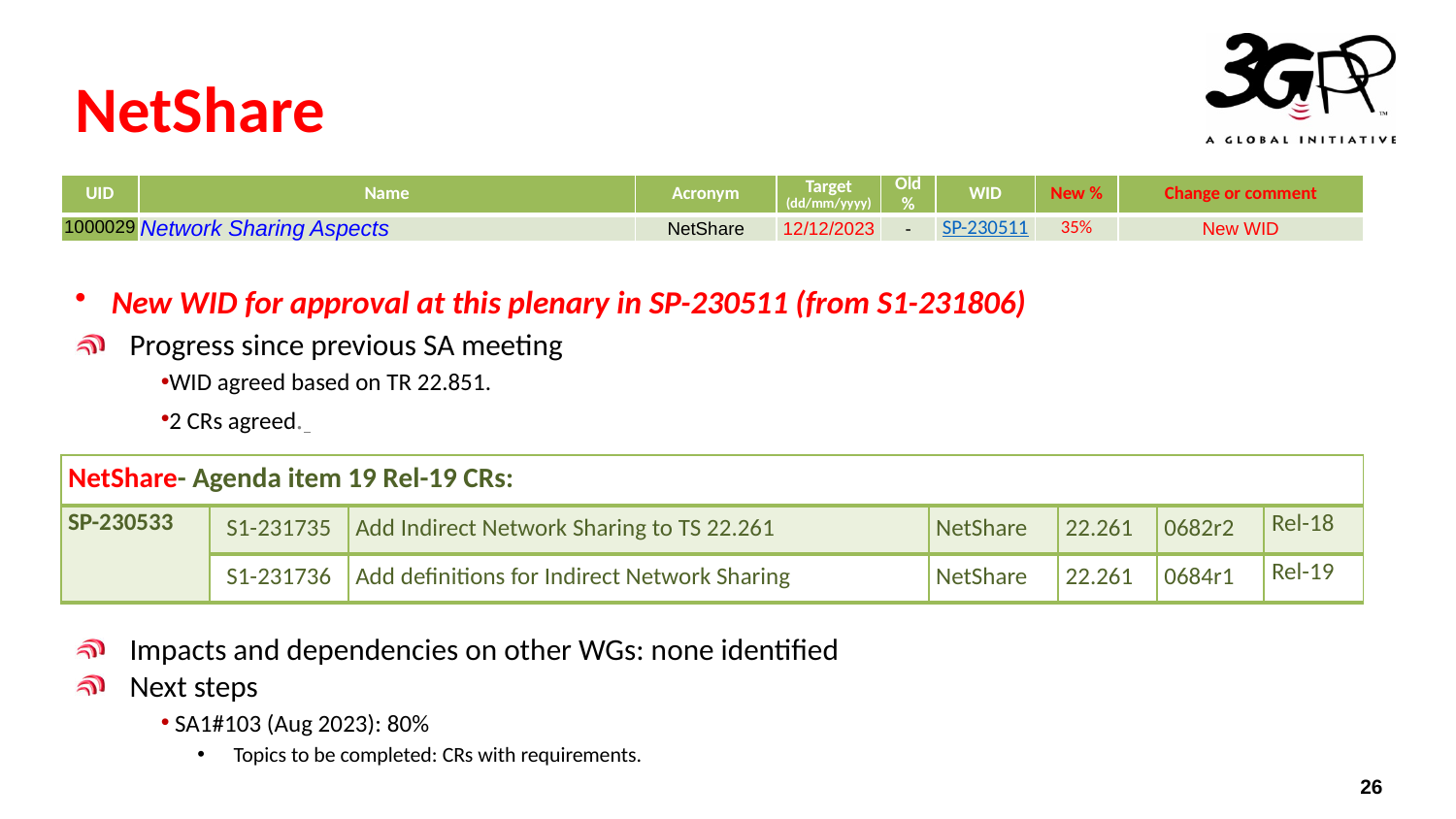

# NetShare
| UID | Name | Acronym | Target (dd/mm/yyyy) | Old % | WID | New % | Change or comment |
| --- | --- | --- | --- | --- | --- | --- | --- |
| 1000029 | Network Sharing Aspects | NetShare | 12/12/2023 | - | SP-230511 | 35% | New WID |
New WID for approval at this plenary in SP-230511 (from S1-231806)
Progress since previous SA meeting
WID agreed based on TR 22.851.
2 CRs agreed.

Impacts and dependencies on other WGs: none identified
Next steps
 SA1#103 (Aug 2023): 80%
Topics to be completed: CRs with requirements.

| NetShare- Agenda item 19 Rel-19 CRs: |  |  |  |  |  |  |
| --- | --- | --- | --- | --- | --- | --- |
| SP-230533 | S1-231735 | Add Indirect Network Sharing to TS 22.261 | NetShare | 22.261 | 0682r2 | Rel-18 |
|  | S1-231736 | Add definitions for Indirect Network Sharing | NetShare | 22.261 | 0684r1 | Rel-19 |